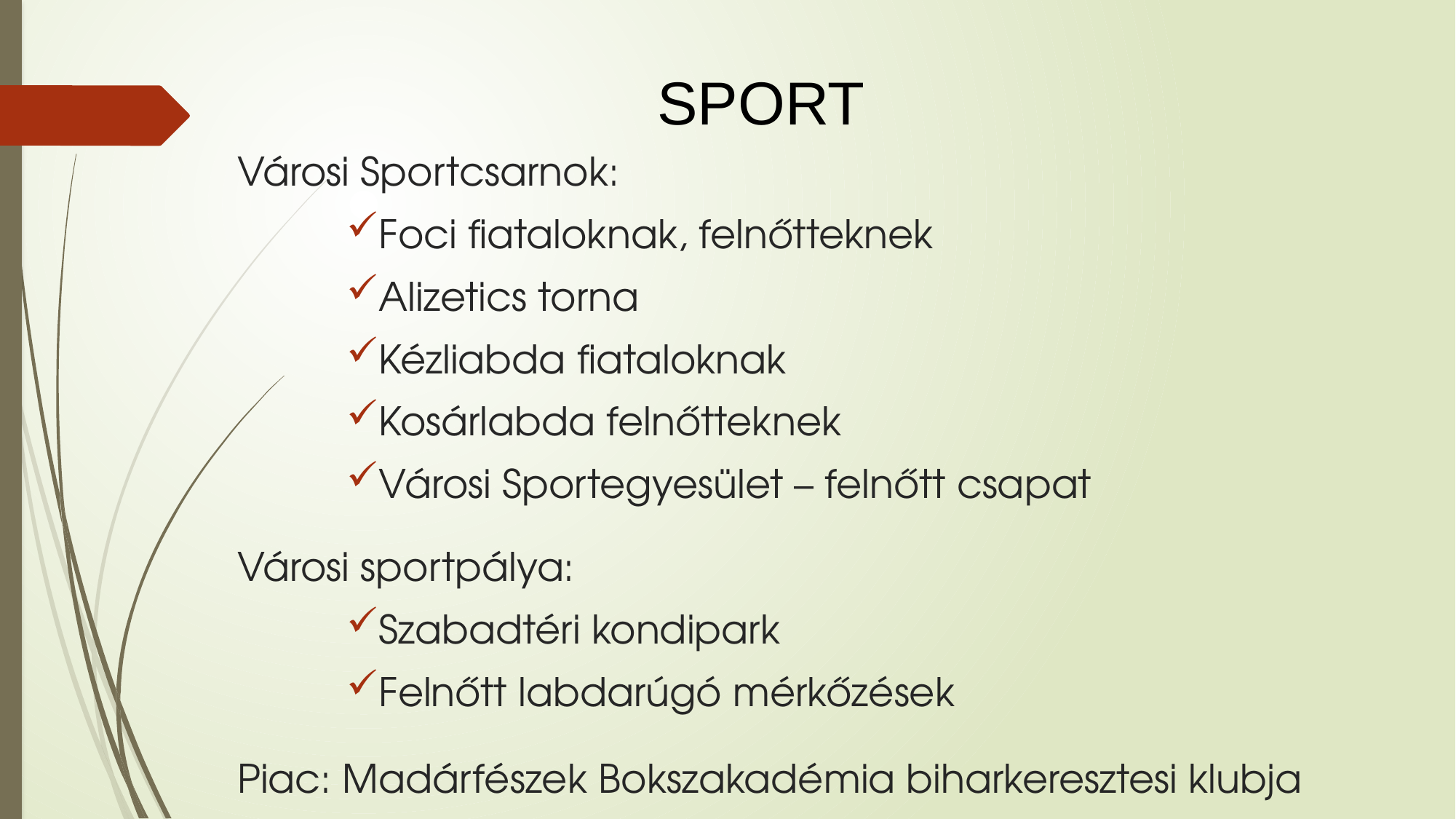

# SPORT
Városi Sportcsarnok:
Foci fiataloknak, felnőtteknek
Alizetics torna
Kézliabda fiataloknak
Kosárlabda felnőtteknek
Városi Sportegyesület – felnőtt csapat

Városi sportpálya:
Szabadtéri kondipark
Felnőtt labdarúgó mérkőzések

Piac: Madárfészek Bokszakadémia biharkeresztesi klubja